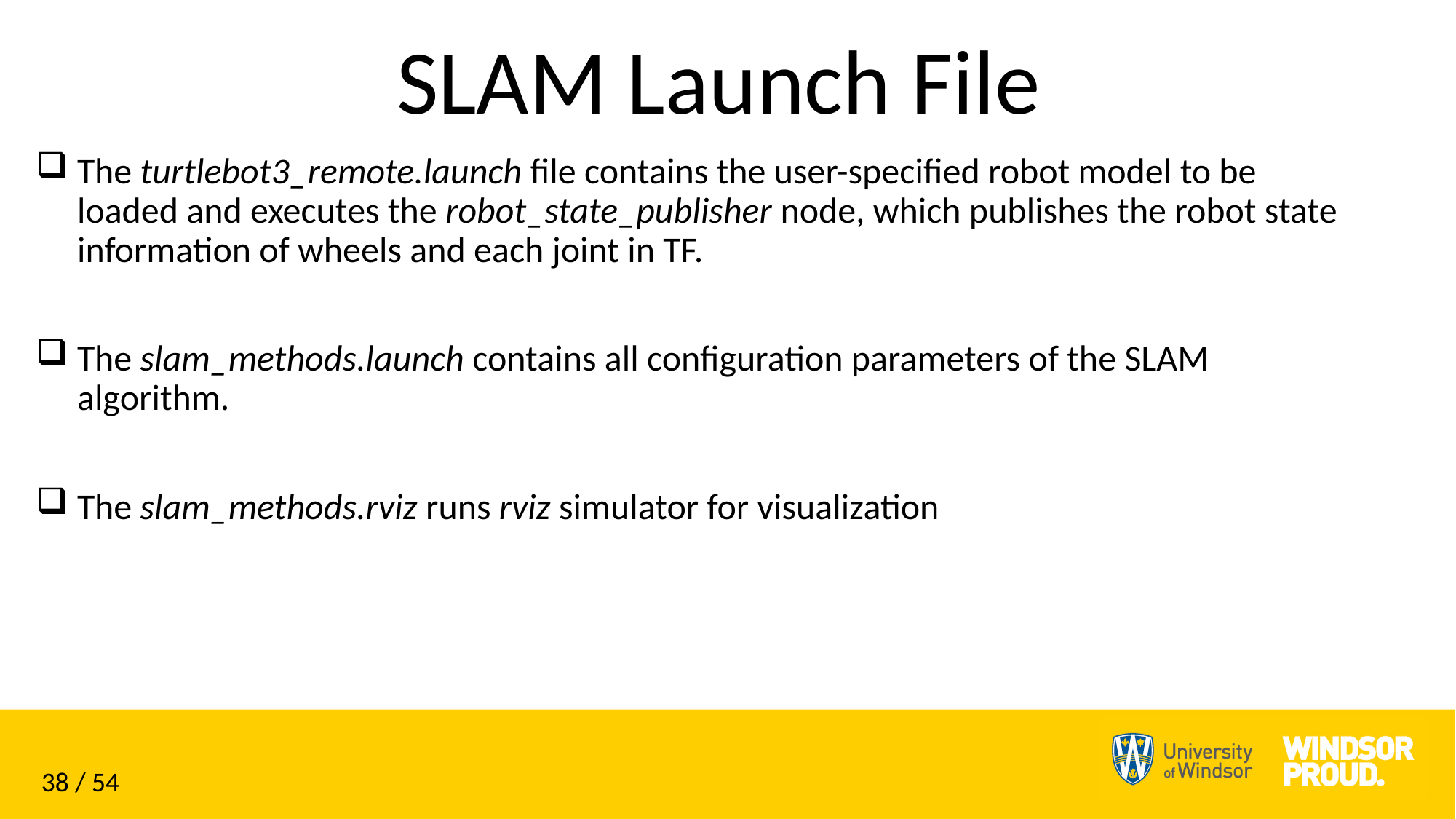

# SLAM Launch File
The turtlebot3_remote.launch file contains the user-specified robot model to be loaded and executes the robot_state_publisher node, which publishes the robot state information of wheels and each joint in TF.

The slam_methods.launch contains all configuration parameters of the SLAM algorithm.

The slam_methods.rviz runs rviz simulator for visualization
38